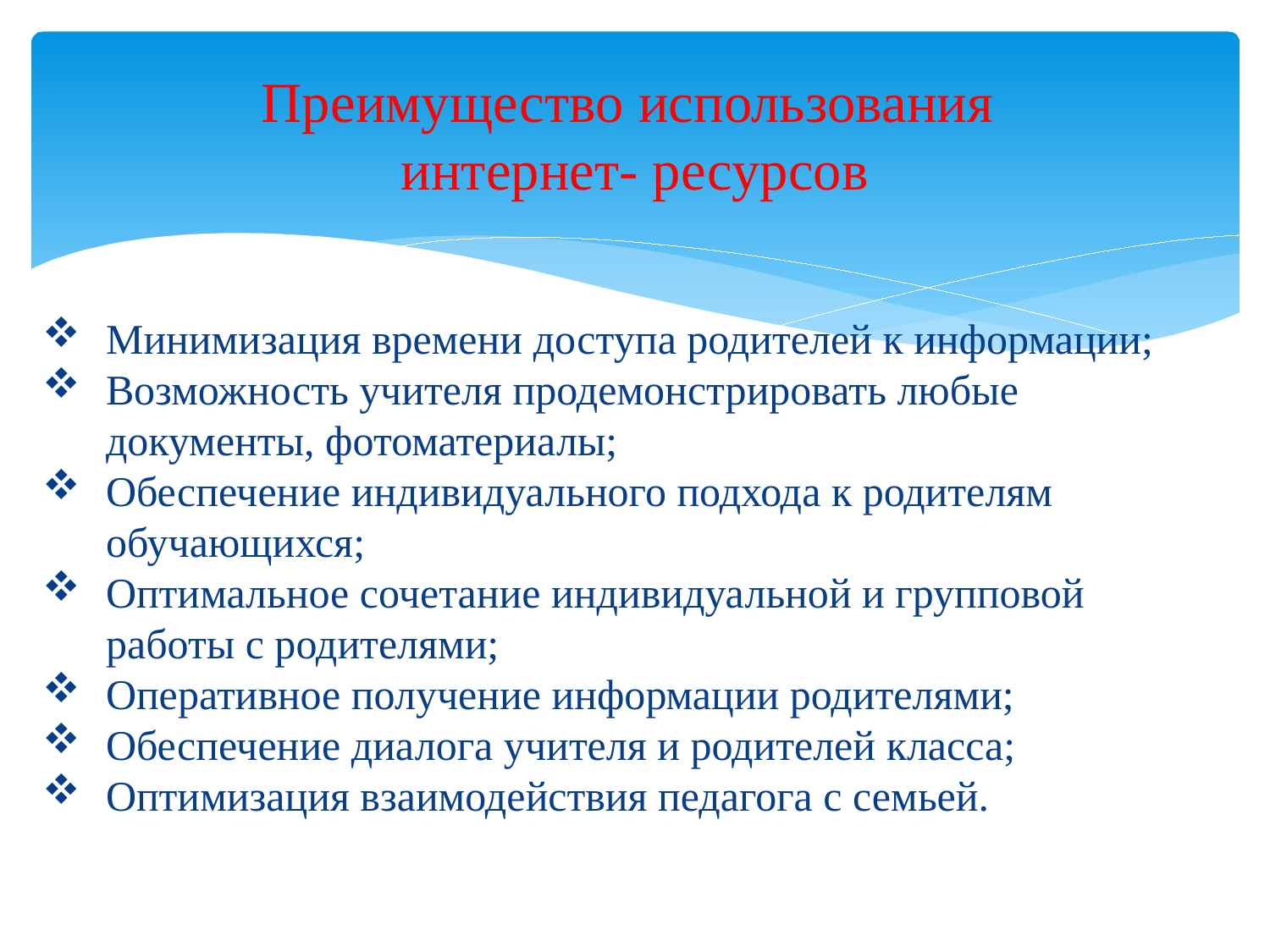

# Преимущество использования интернет- ресурсов
Минимизация времени доступа родителей к информации;
Возможность учителя продемонстрировать любые документы, фотоматериалы;
Обеспечение индивидуального подхода к родителям обучающихся;
Оптимальное сочетание индивидуальной и групповой работы с родителями;
Оперативное получение информации родителями;
Обеспечение диалога учителя и родителей класса;
Оптимизация взаимодействия педагога с семьей.